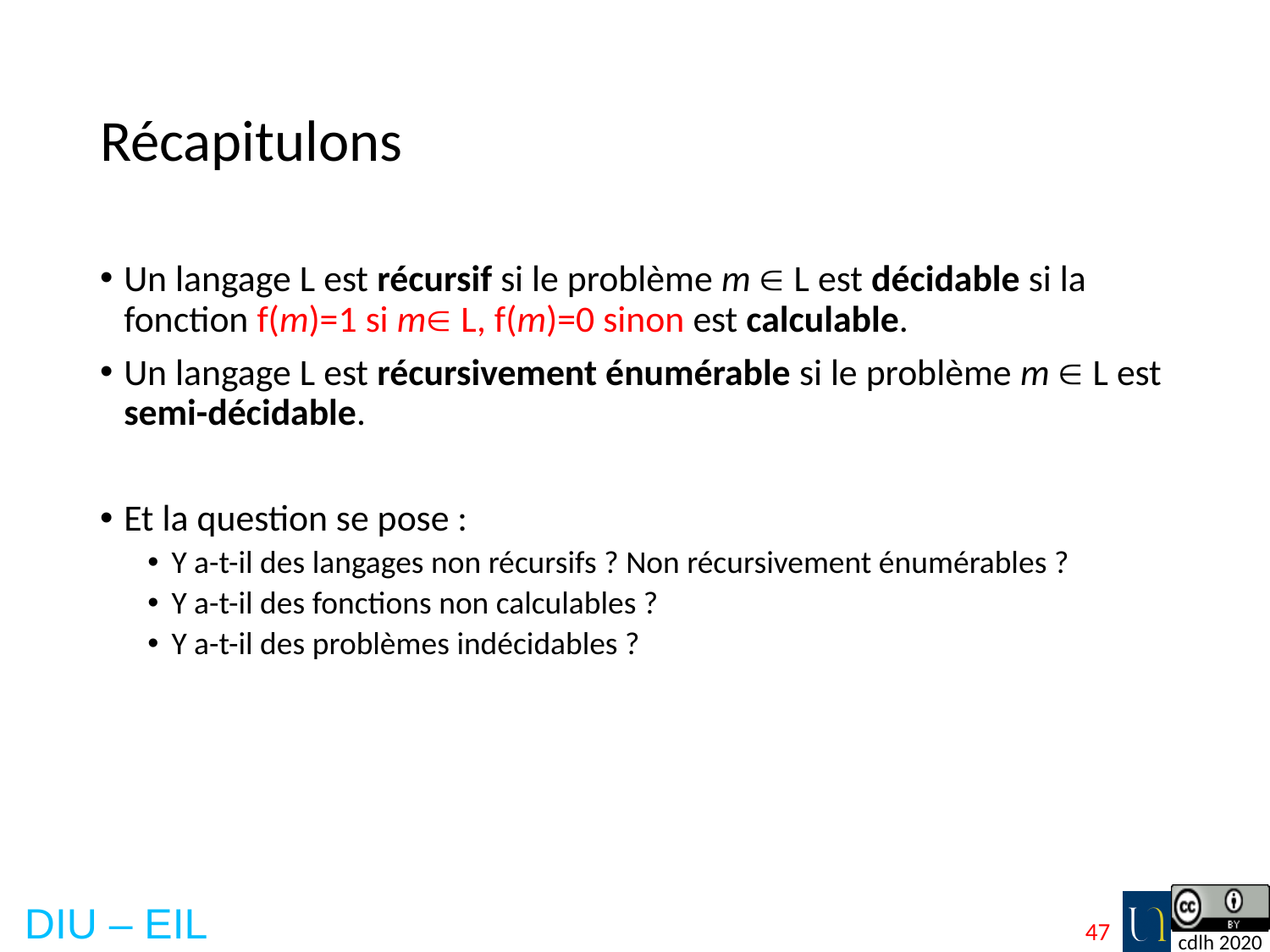

# Récapitulons
Un langage L est récursif si le problème m ∈ L est décidable si la fonction f(m)=1 si m∈ L, f(m)=0 sinon est calculable.
Un langage L est récursivement énumérable si le problème m ∈ L est semi-décidable.

Et la question se pose :
Y a-t-il des langages non récursifs ? Non récursivement énumérables ?
Y a-t-il des fonctions non calculables ?
Y a-t-il des problèmes indécidables ?

47